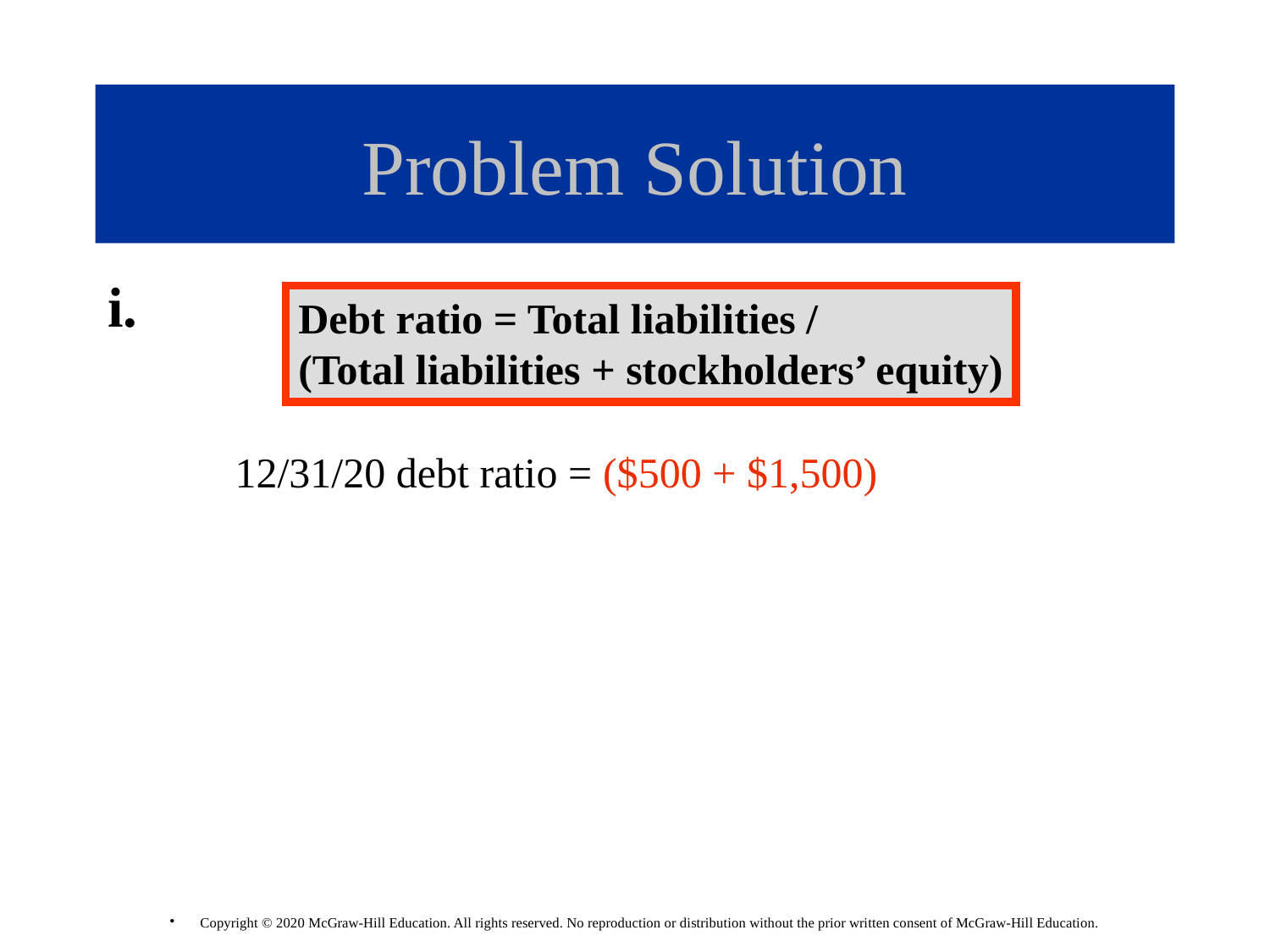

# Problem Solution
i.

    	12/31/20 debt ratio = ($500 + $1,500)
Debt ratio = Total liabilities /             (Total liabilities + stockholders’ equity)